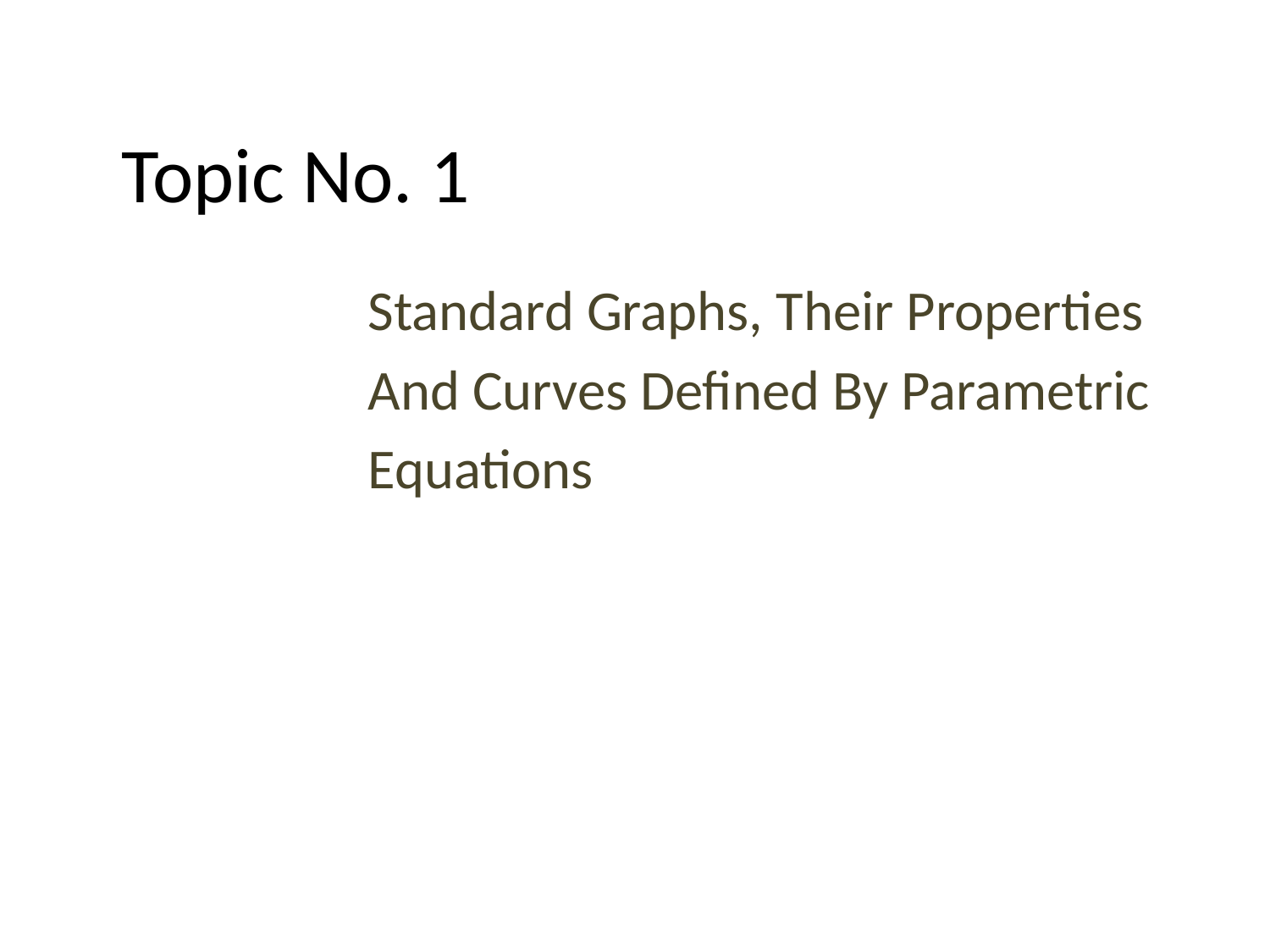

# Topic No. 1
	Standard Graphs, Their Properties
          And Curves Defined By Parametric
          Equations